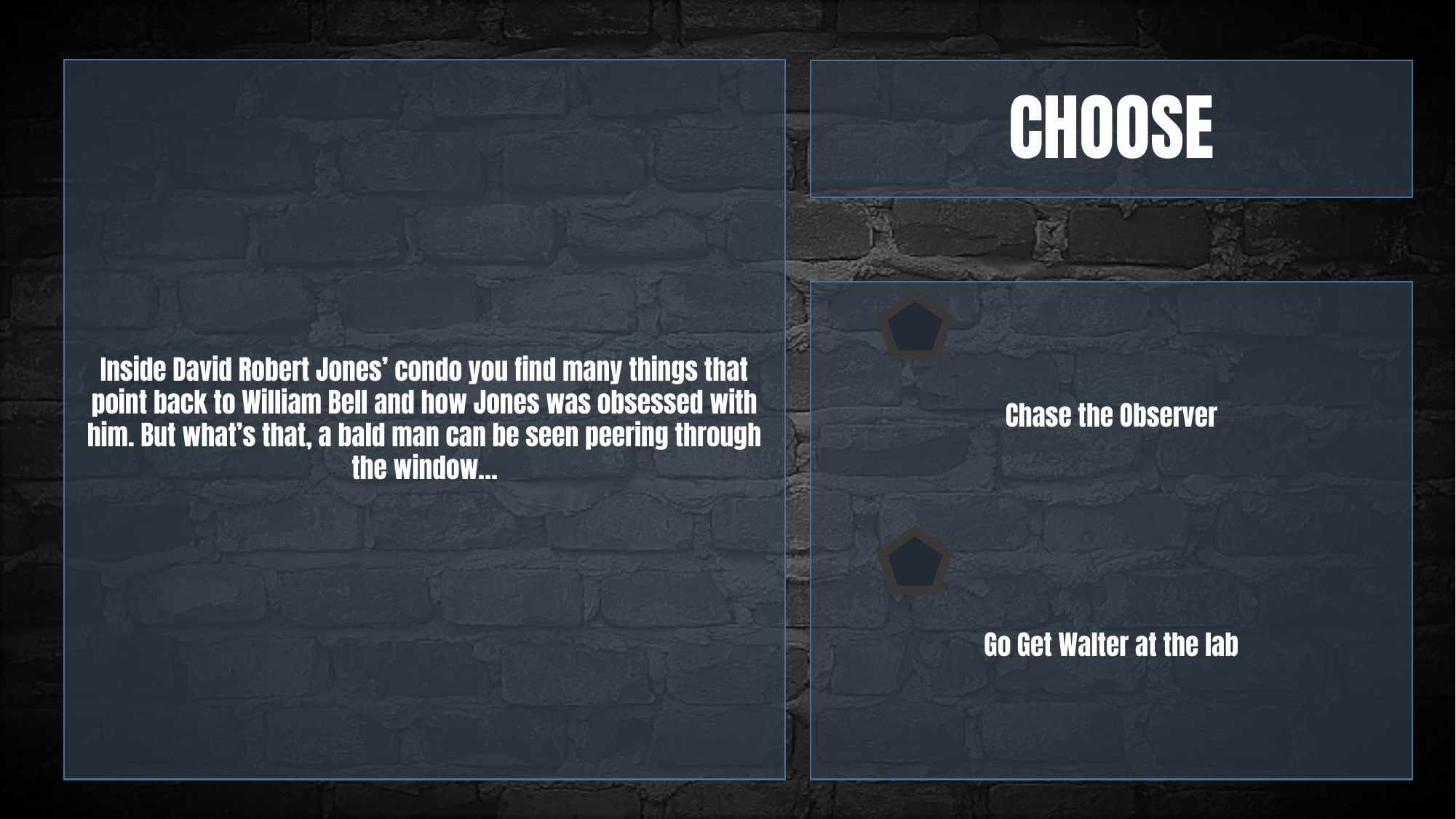

Inside David Robert Jones’ condo you find many things that point back to William Bell and how Jones was obsessed with him. But what’s that, a bald man can be seen peering through the window…
CHOOSE
Chase the Observer

Go Get Walter at the lab